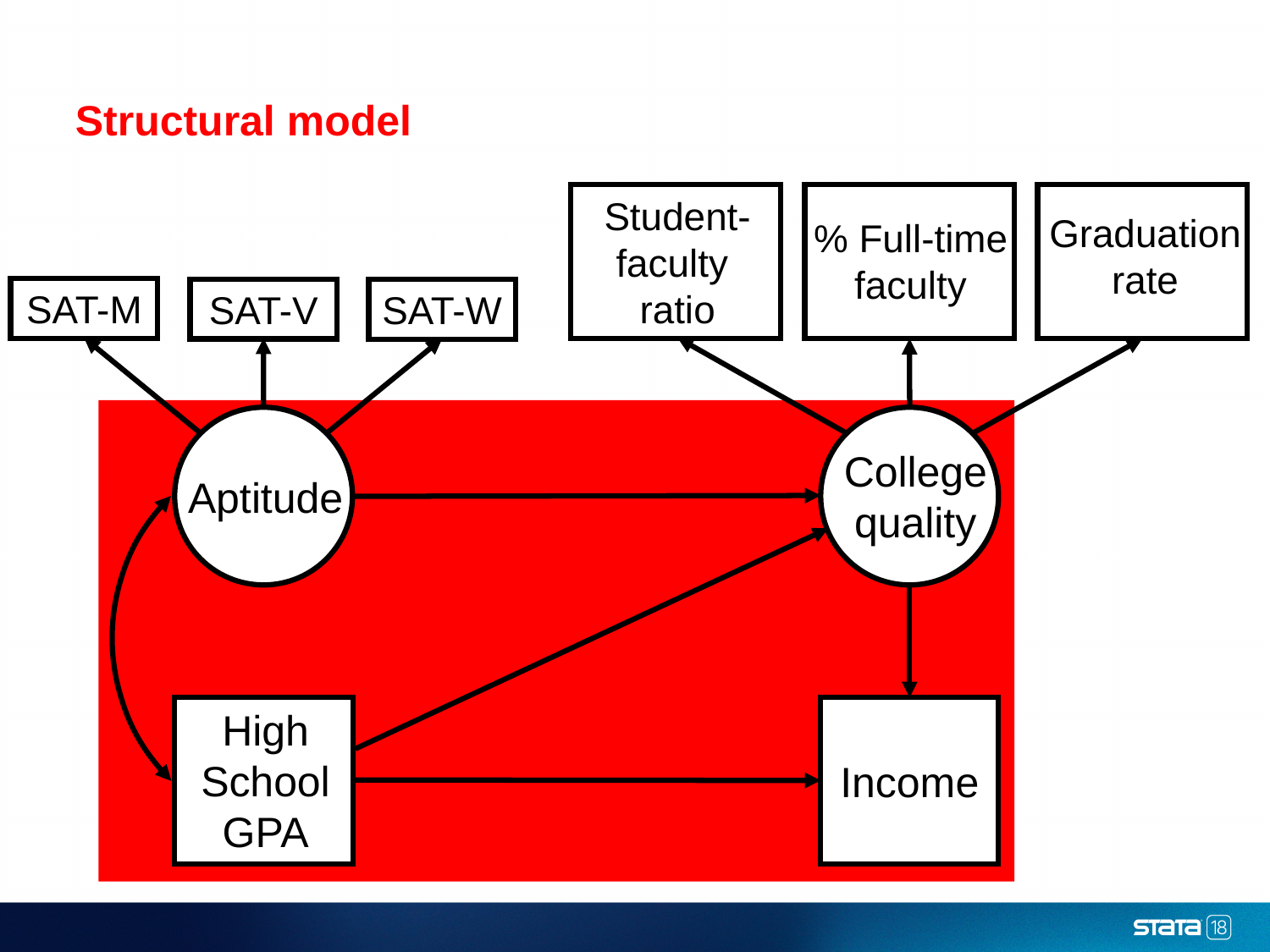

Structural model

Student-
faculty
ratio
Graduation rate
% Full-time faculty

SAT-M

SAT-V

SAT-W

College quality
Aptitude
High School GPA

Income